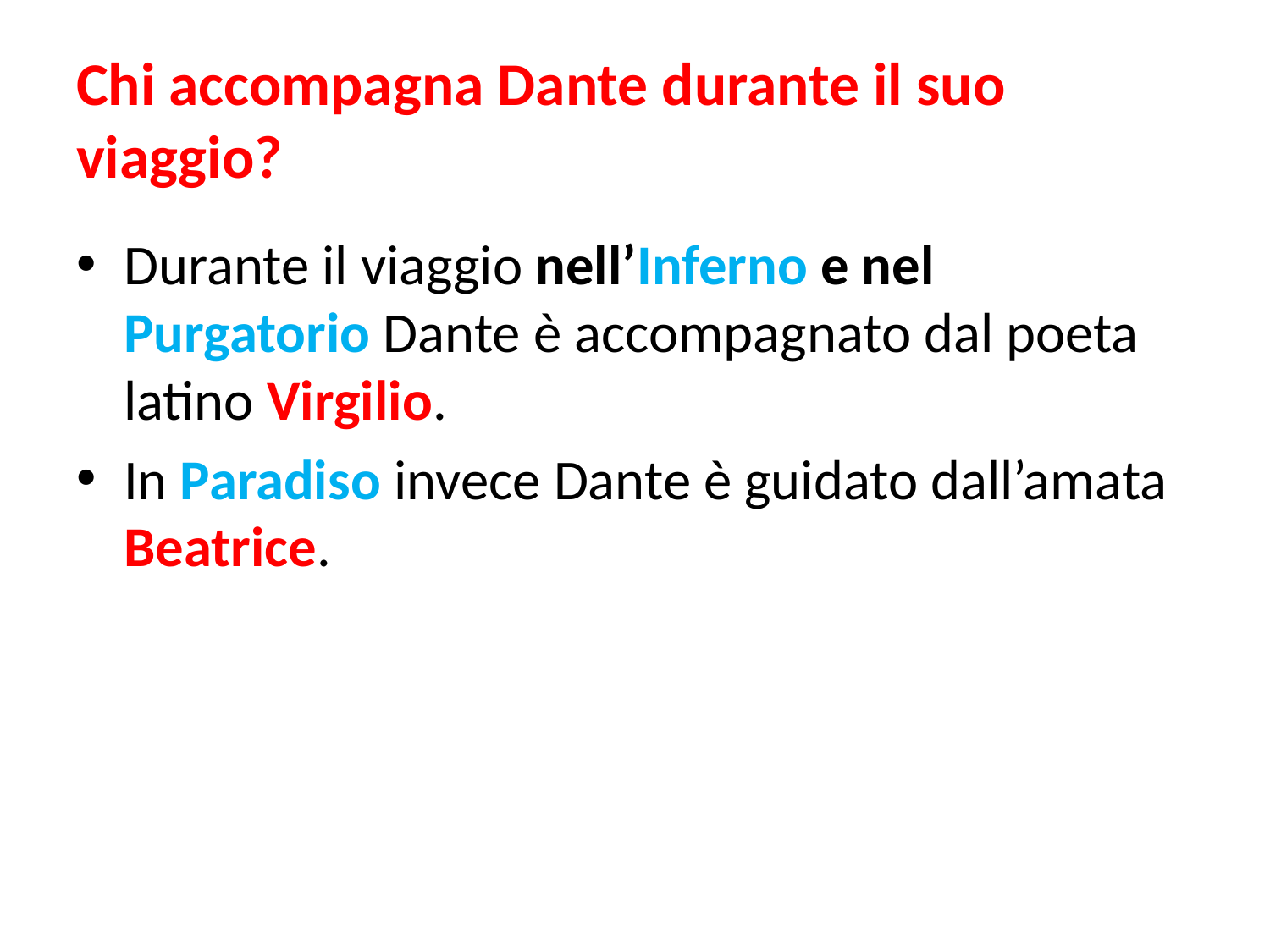

# Chi accompagna Dante durante il suo viaggio?
Durante il viaggio nell’Inferno e nel Purgatorio Dante è accompagnato dal poeta latino Virgilio.
In Paradiso invece Dante è guidato dall’amata Beatrice.